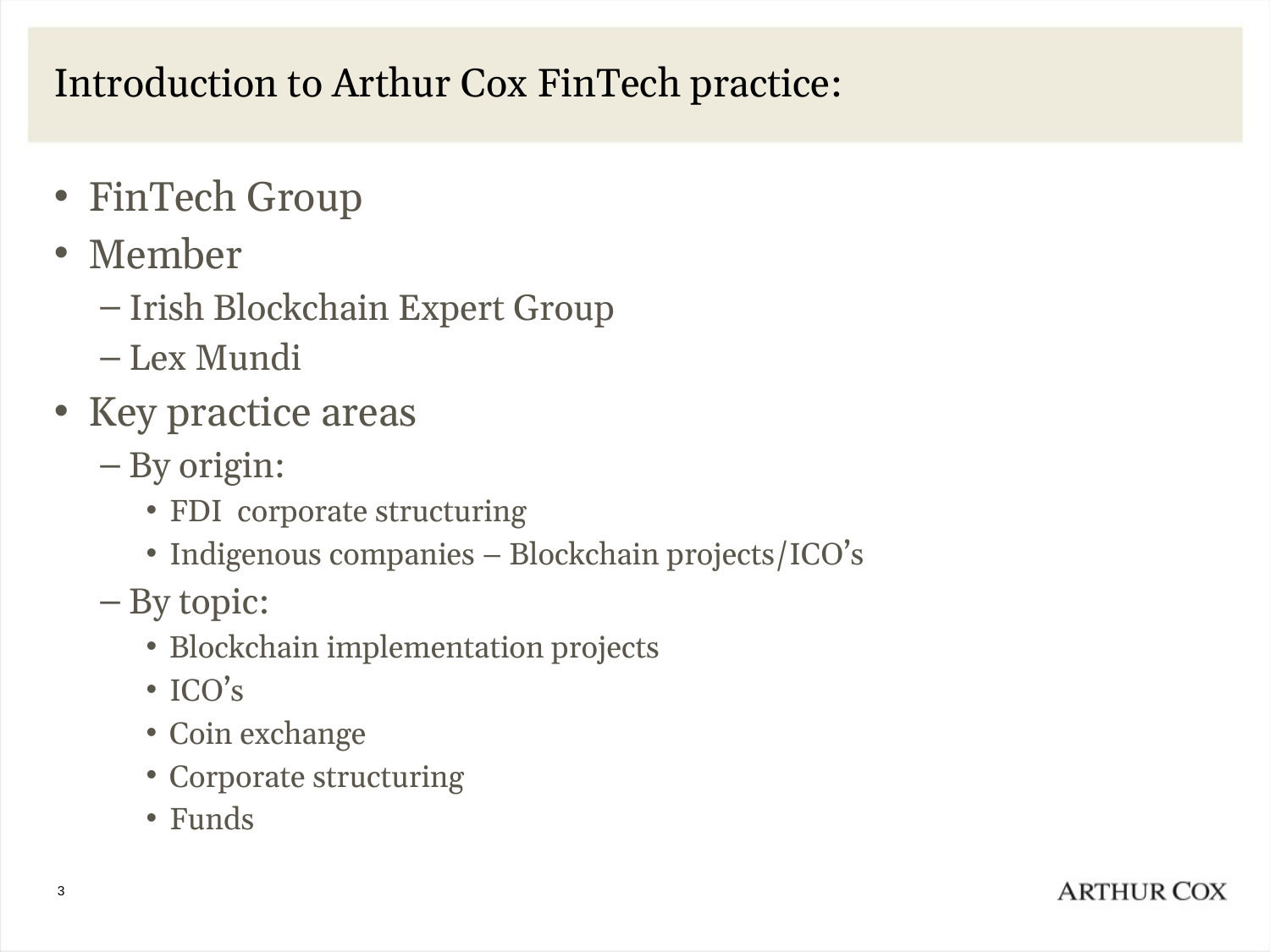

# Introduction to Arthur Cox FinTech practice:
FinTech Group
Member
Irish Blockchain Expert Group
Lex Mundi
Key practice areas
By origin:
FDI  corporate structuring
Indigenous companies – Blockchain projects/ICO’s
By topic:
Blockchain implementation projects
ICO’s
Coin exchange
Corporate structuring
Funds
3